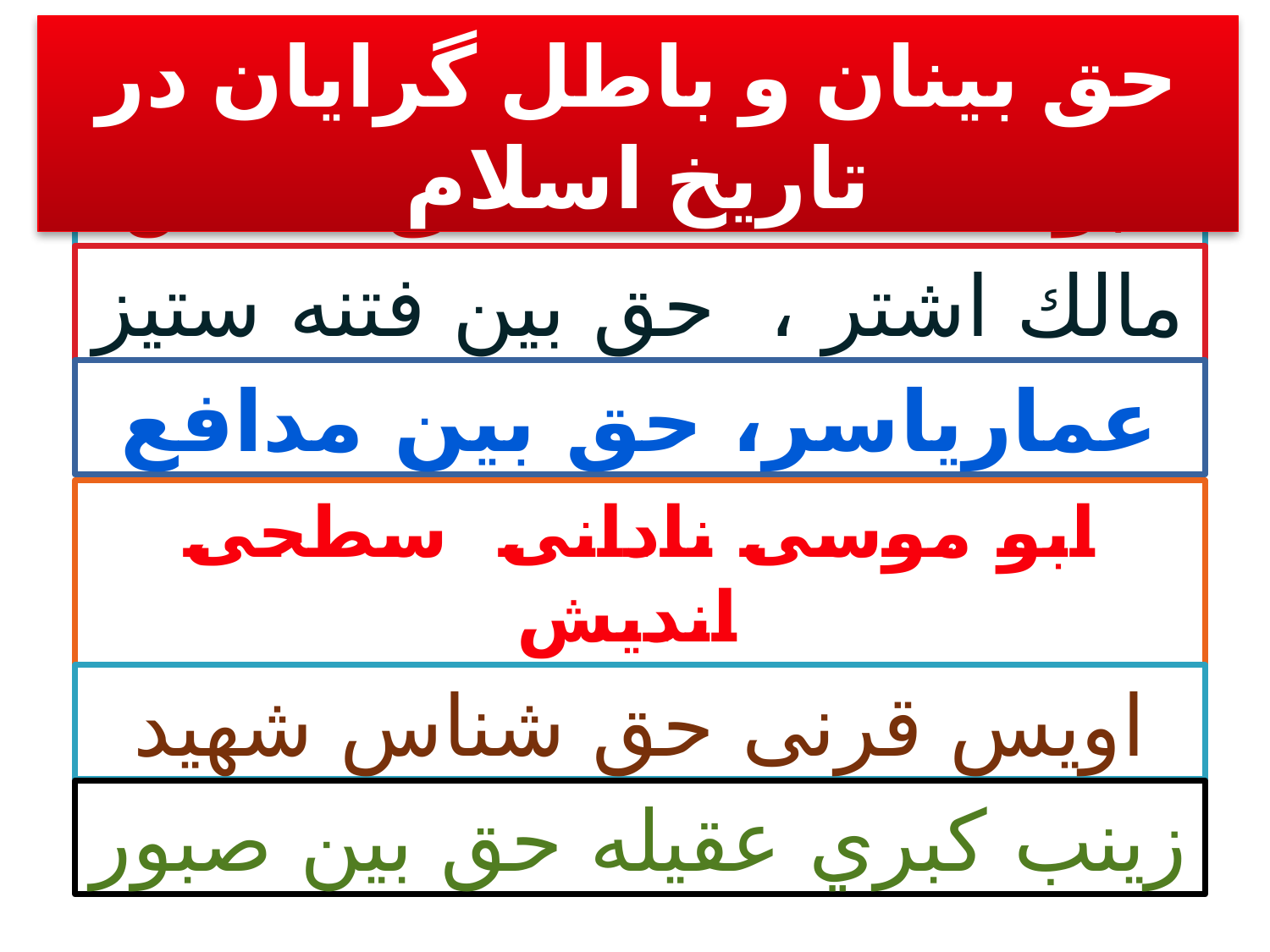

حق بینان و باطل گرایان در تاریخ اسلام
ابوطالب (علیه السّلام )، حق شناس پایدار
مالك اشتر ،  حق بین فتنه ستیز
عماریاسر، حق بین مدافع
ابو موسی نادانی  سطحی اندیش
در دام فریب عمرو عاص
اویس قرنی حق شناس شهید
زينب کبري عقیله حق بین صبور